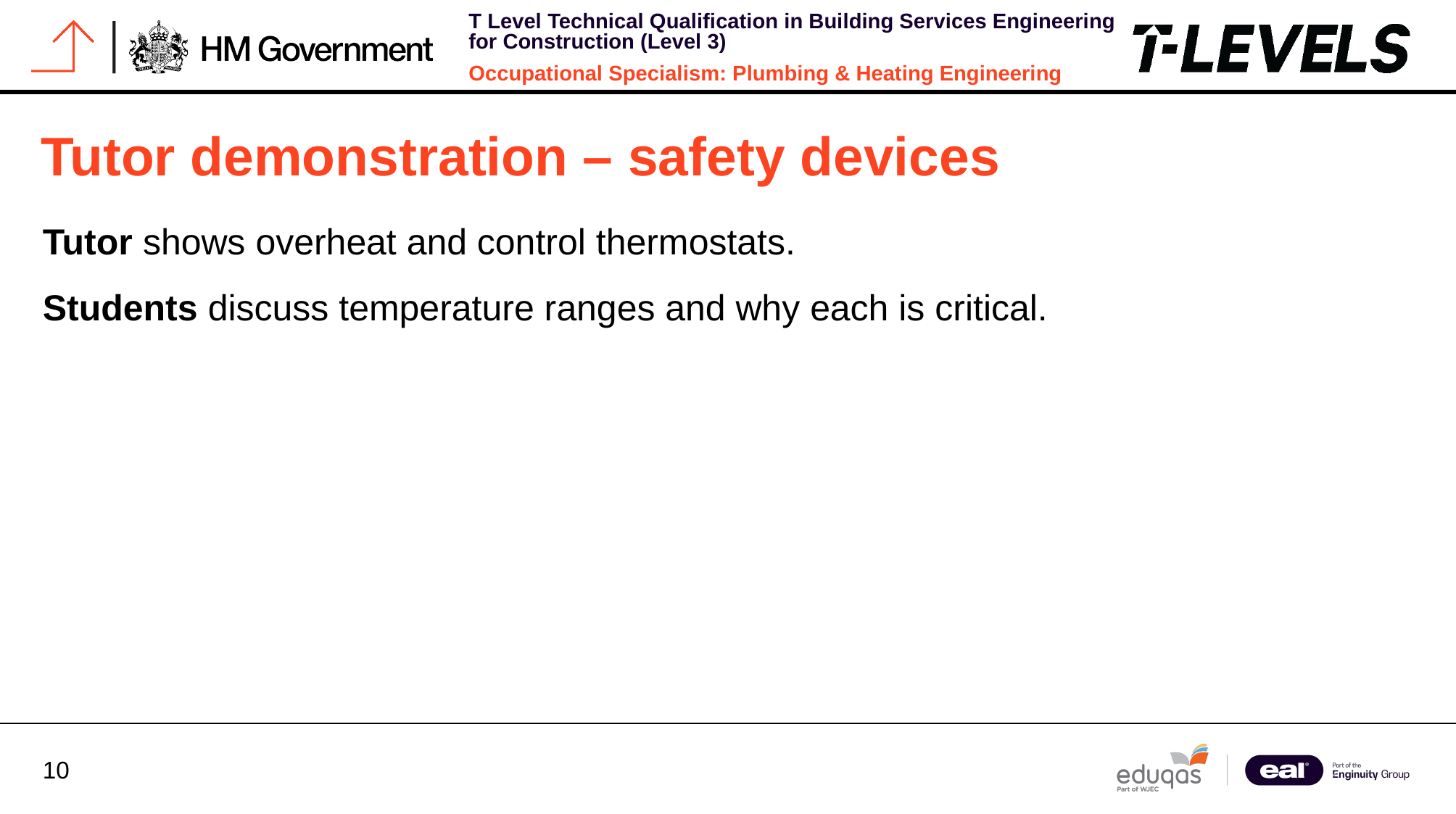

# Tutor demonstration – safety devices
Tutor shows overheat and control thermostats.
Students discuss temperature ranges and why each is critical.